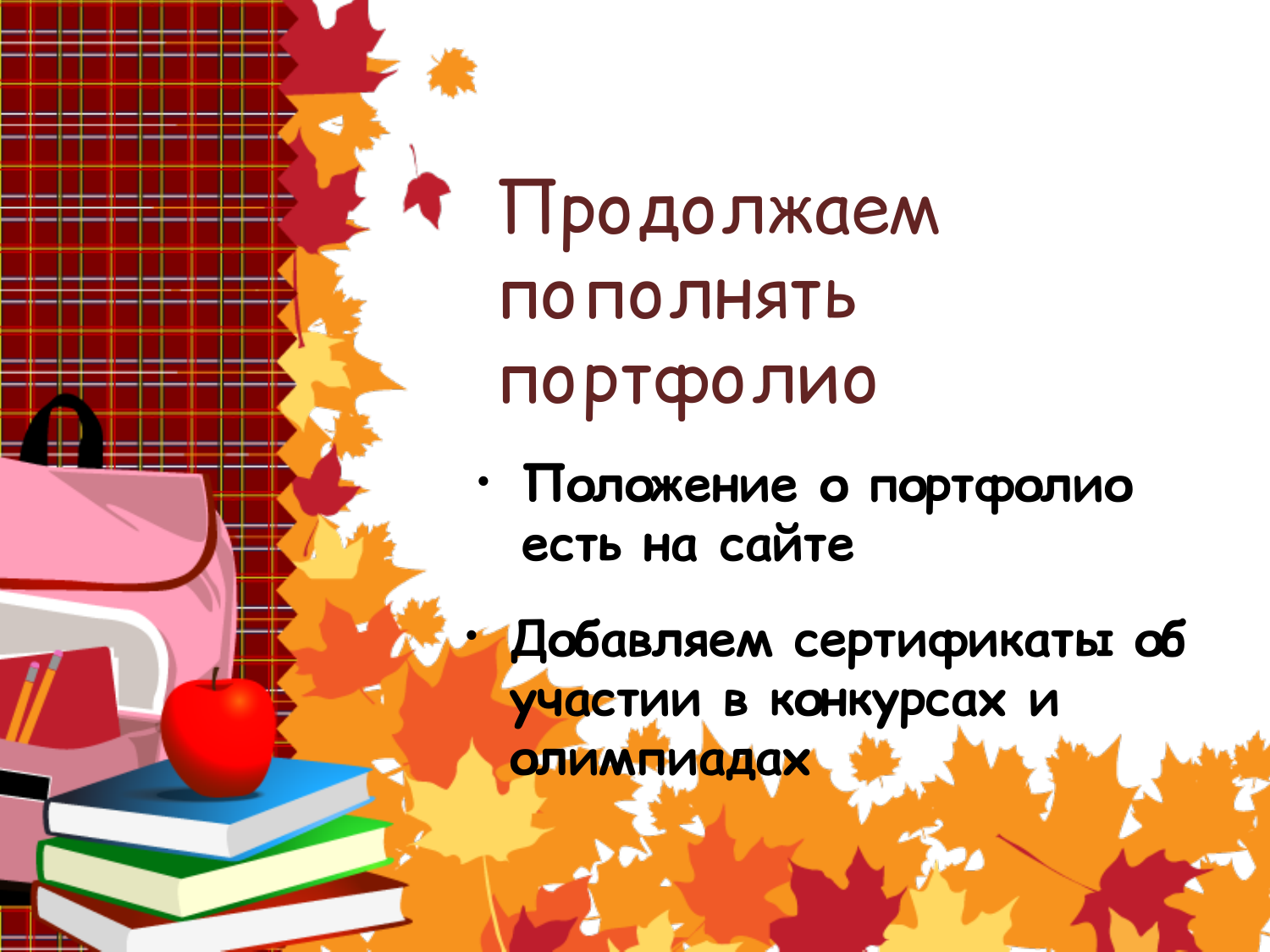

Продолжаем пополнять портфолио
Положение о портфолио есть на сайте
Добавляем сертификаты об участии в конкурсах и олимпиадах